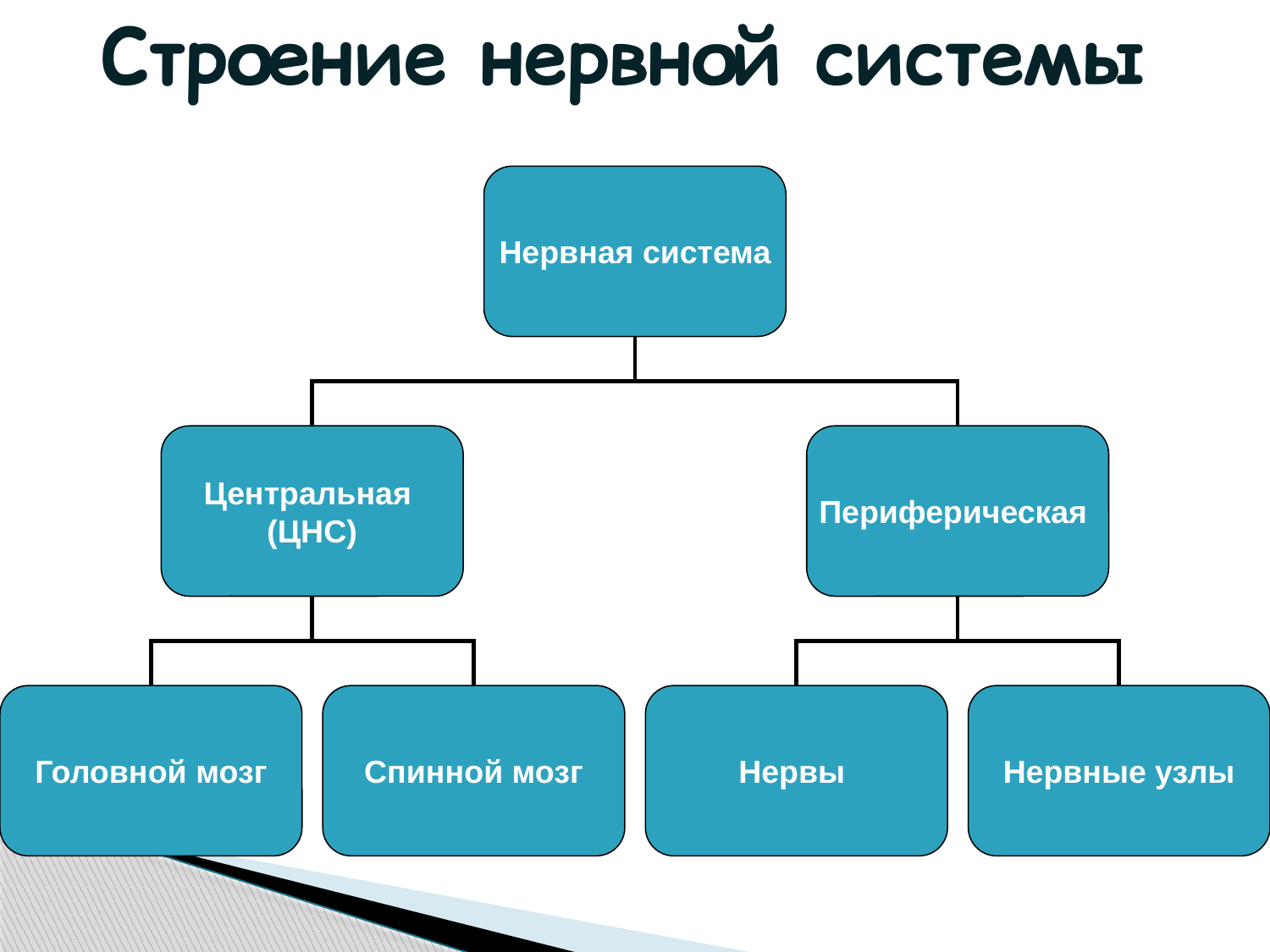

Строение нервной системы

Нервная система
Центральная
(ЦНС)
Периферическая
Головной мозг
Спинной мозг
Нервы
Нервные узлы